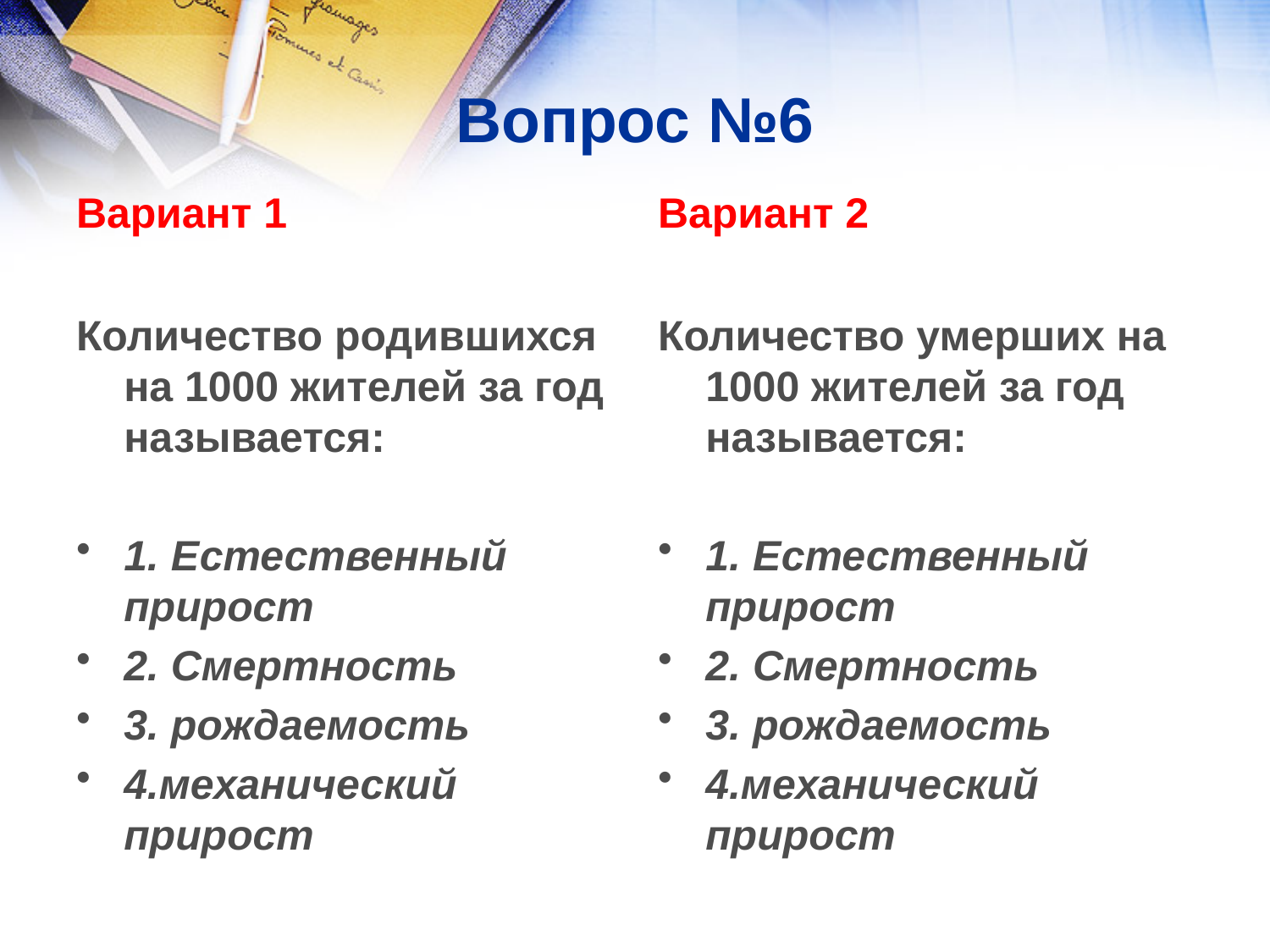

# Вопрос №6
Вариант 1

Вариант 2

Количество родившихся на 1000 жителей за год называется:

1. Естественный прирост
2. Смертность
3. рождаемость
4.механический прирост
Количество умерших на 1000 жителей за год называется:

1. Естественный прирост
2. Смертность
3. рождаемость
4.механический прирост